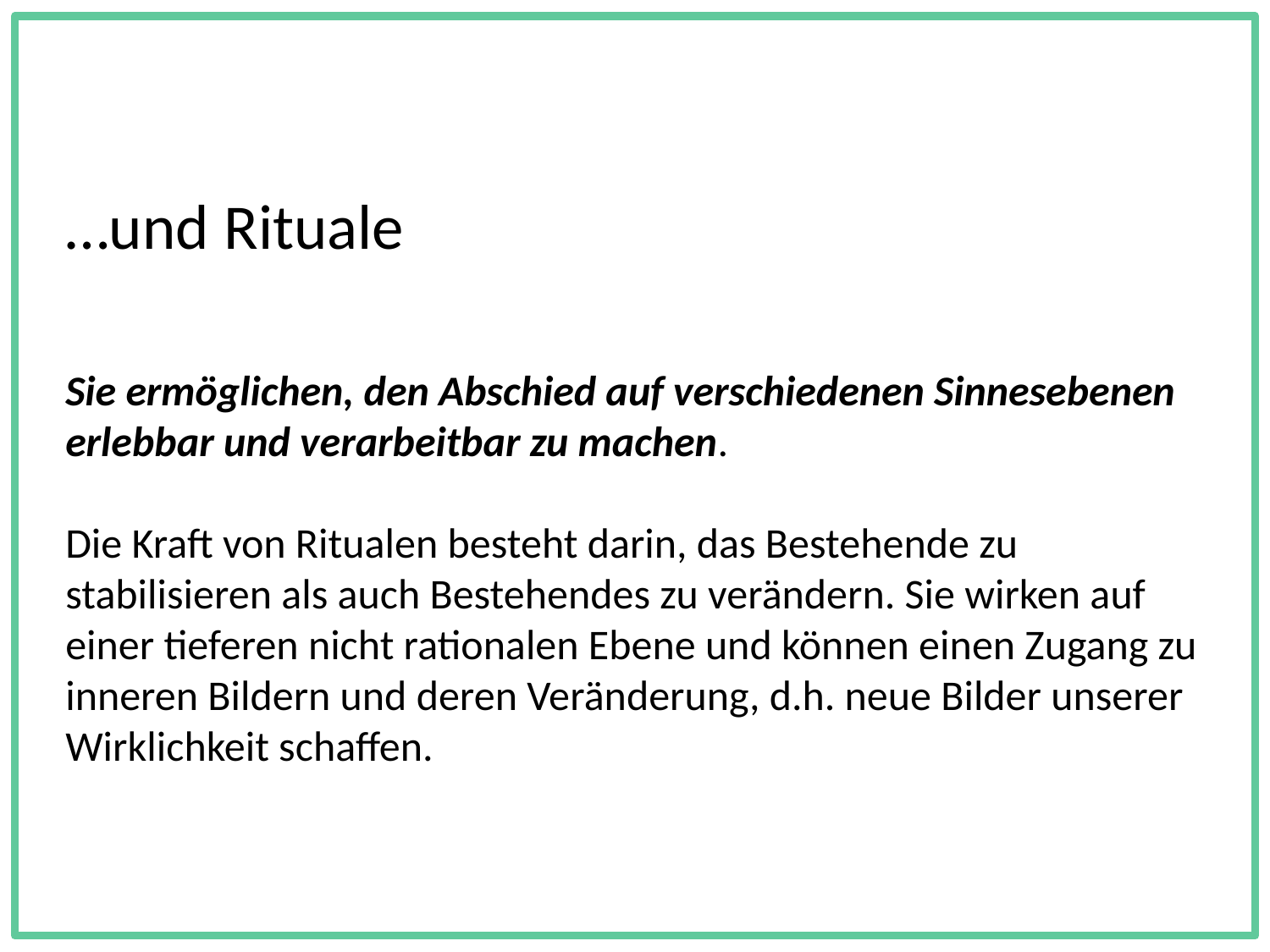

…und Rituale

Sie ermöglichen, den Abschied auf verschiedenen Sinnesebenen erlebbar und verarbeitbar zu machen.
Die Kraft von Ritualen besteht darin, das Bestehende zu stabilisieren als auch Bestehendes zu verändern. Sie wirken auf einer tieferen nicht rationalen Ebene und können einen Zugang zu inneren Bildern und deren Veränderung, d.h. neue Bilder unserer Wirklichkeit schaffen.